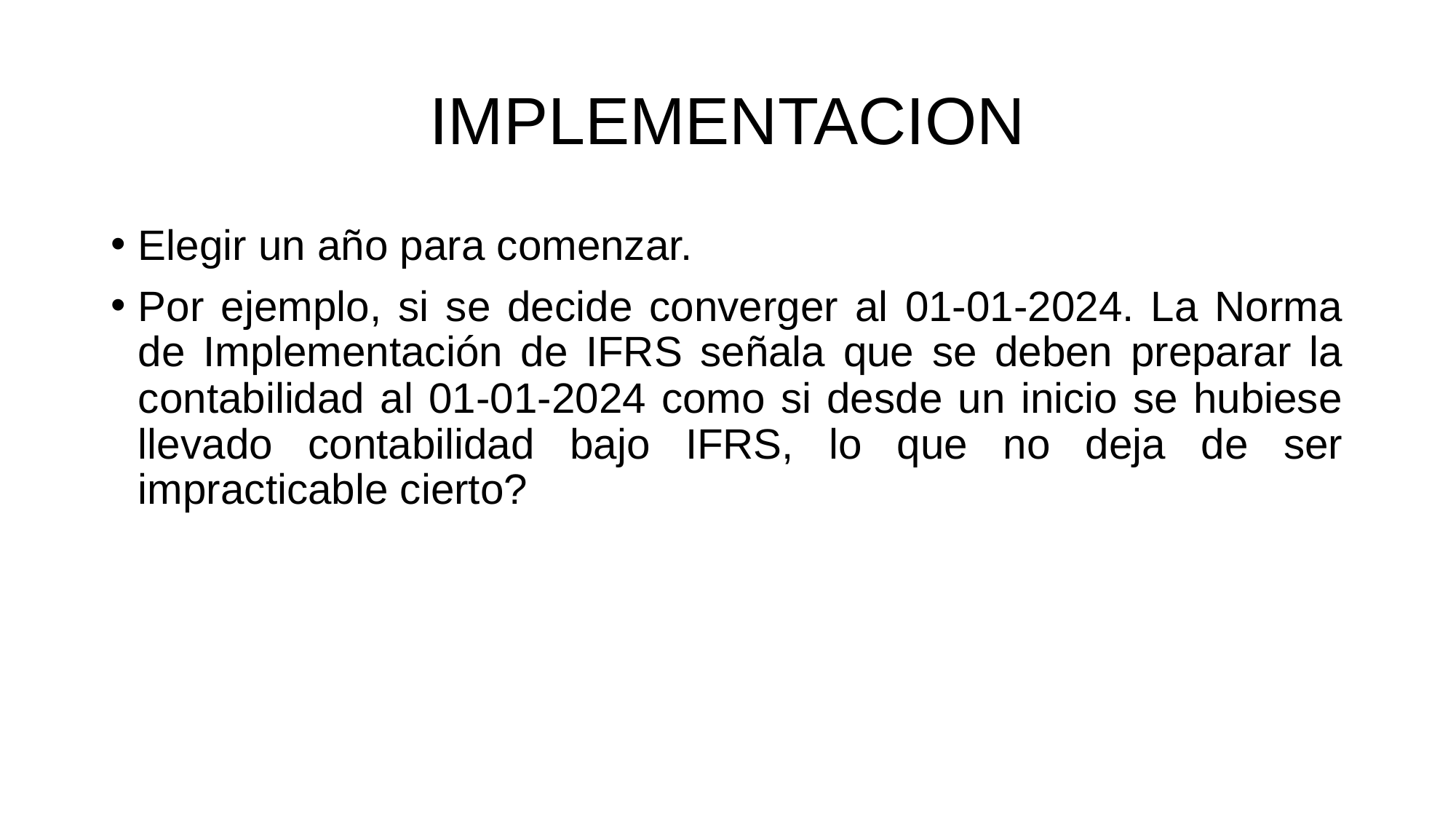

# IMPLEMENTACION
Elegir un año para comenzar.
Por ejemplo, si se decide converger al 01-01-2024. La Norma de Implementación de IFRS señala que se deben preparar la contabilidad al 01-01-2024 como si desde un inicio se hubiese llevado contabilidad bajo IFRS, lo que no deja de ser impracticable cierto?